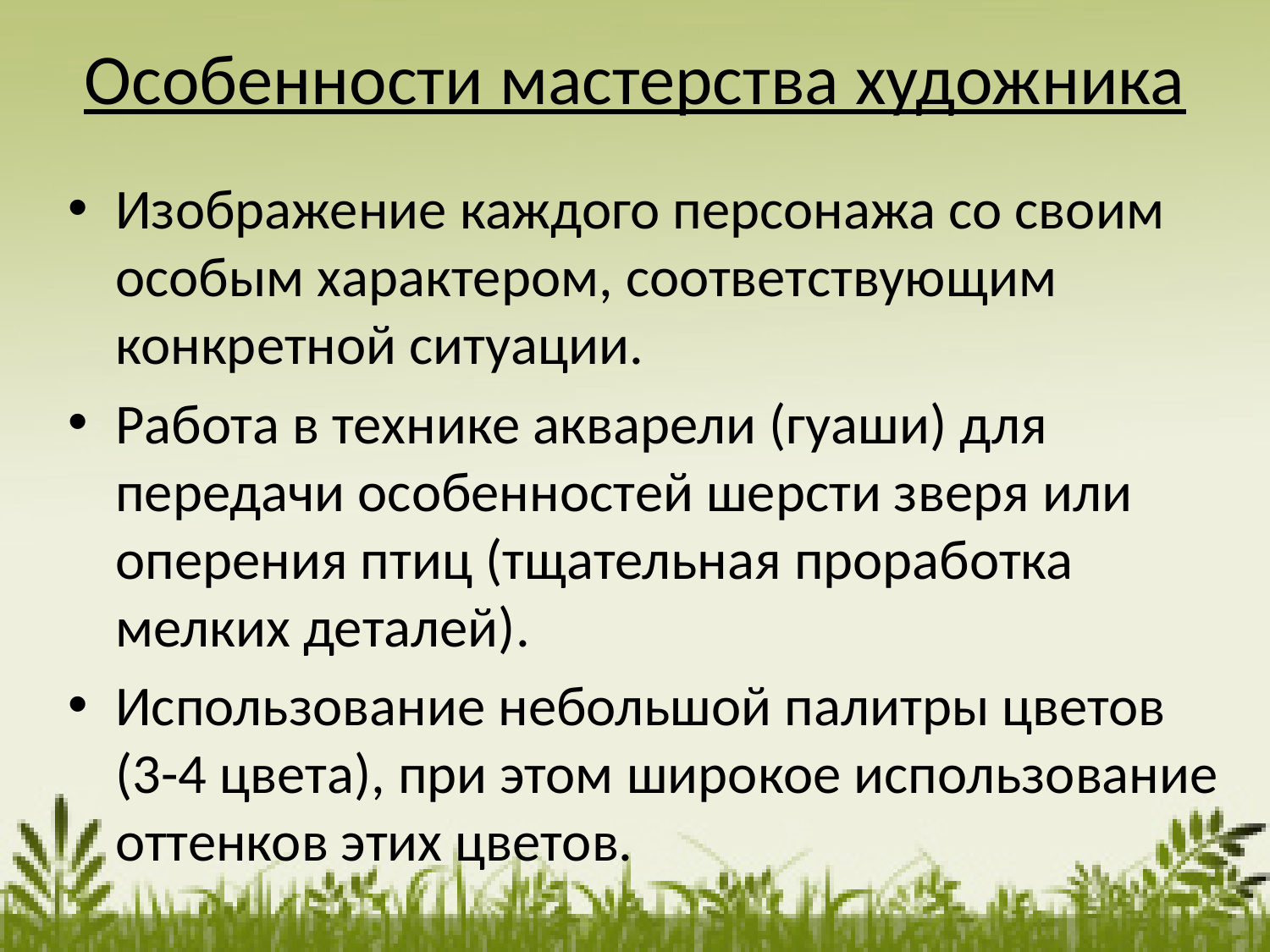

# Особенности мастерства художника
Изображение каждого персонажа со своим особым характером, соответствующим конкретной ситуации.
Работа в технике акварели (гуаши) для передачи особенностей шерсти зверя или оперения птиц (тщательная проработка мелких деталей).
Использование небольшой палитры цветов (3-4 цвета), при этом широкое использование оттенков этих цветов.